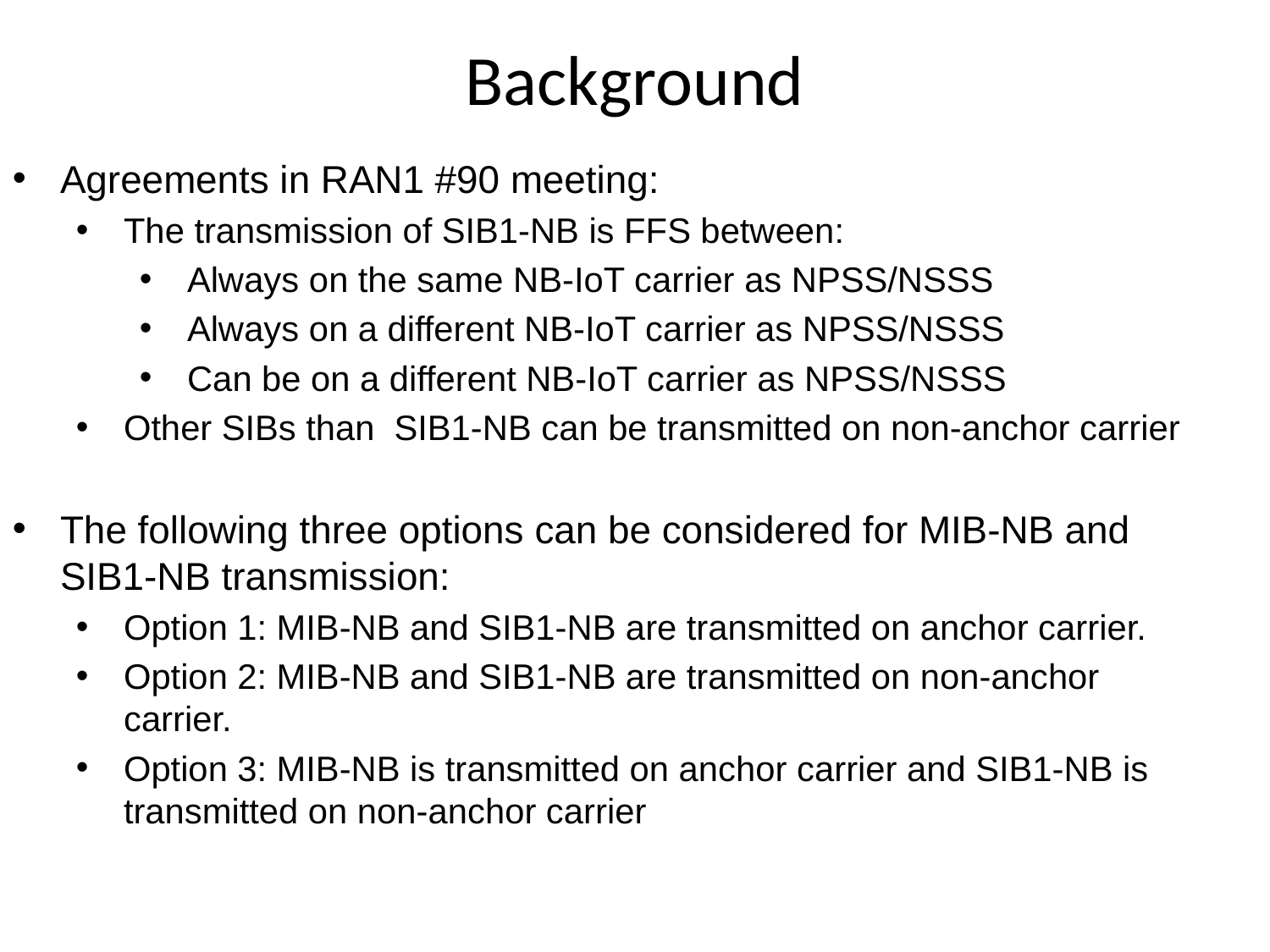

Background
Agreements in RAN1 #90 meeting:
The transmission of SIB1-NB is FFS between:
Always on the same NB-IoT carrier as NPSS/NSSS
Always on a different NB-IoT carrier as NPSS/NSSS
Can be on a different NB-IoT carrier as NPSS/NSSS
Other SIBs than  SIB1-NB can be transmitted on non-anchor carrier

The following three options can be considered for MIB-NB and SIB1-NB transmission:
Option 1: MIB-NB and SIB1-NB are transmitted on anchor carrier.
Option 2: MIB-NB and SIB1-NB are transmitted on non-anchor carrier.
Option 3: MIB-NB is transmitted on anchor carrier and SIB1-NB is transmitted on non-anchor carrier